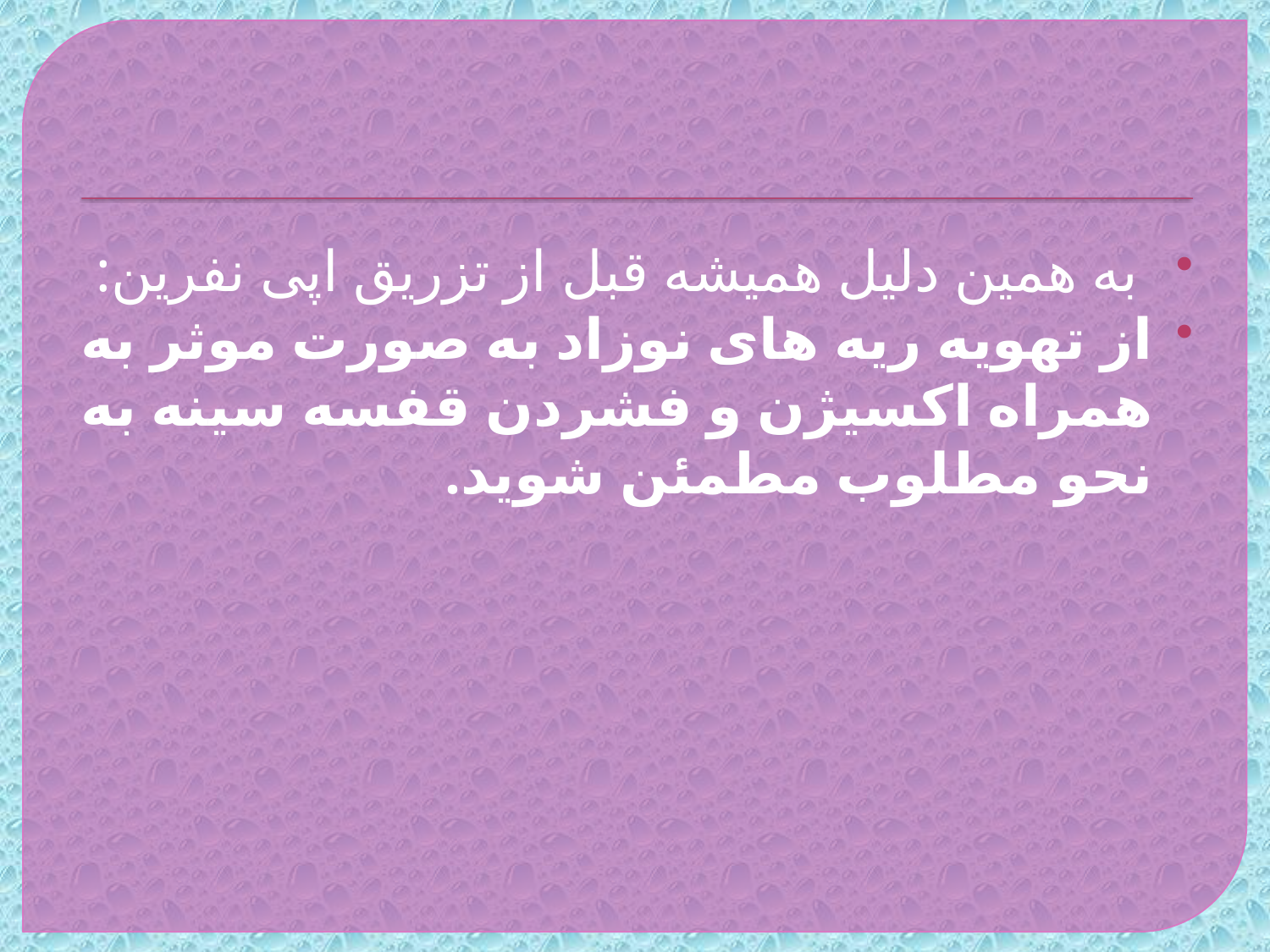

#
 به همین دلیل همیشه قبل از تزریق اپی نفرین:
از تهویه ریه های نوزاد به صورت موثر به همراه اکسیژن و فشردن قفسه سینه به نحو مطلوب مطمئن شوید.